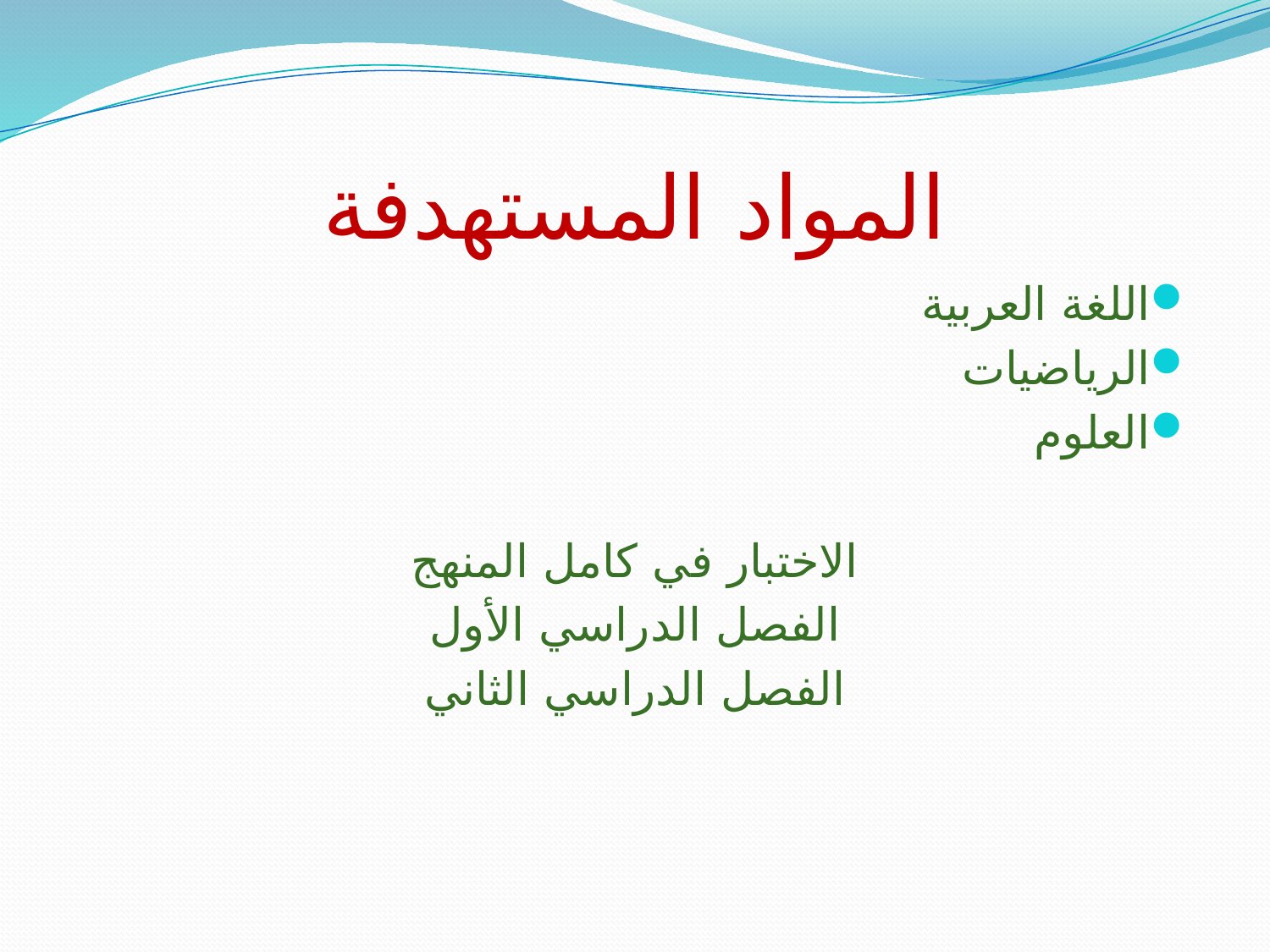

# المواد المستهدفة
اللغة العربية
الرياضيات
العلوم

الاختبار في كامل المنهج
الفصل الدراسي الأول
الفصل الدراسي الثاني